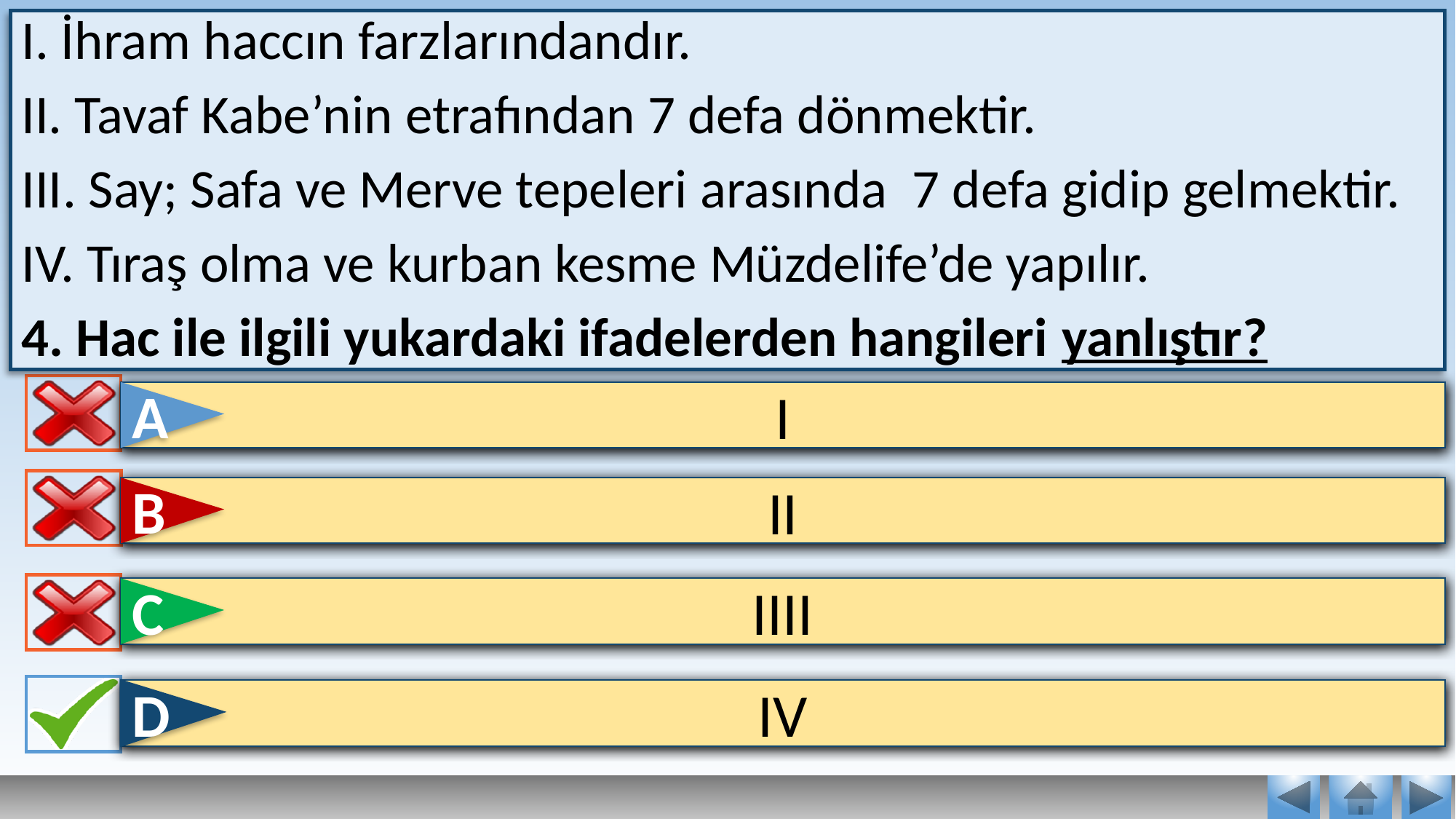

I. İhram haccın farzlarındandır.
II. Tavaf Kabe’nin etrafından 7 defa dönmektir.
III. Say; Safa ve Merve tepeleri arasında  7 defa gidip gelmektir.
IV. Tıraş olma ve kurban kesme Müzdelife’de yapılır.
4. Hac ile ilgili yukardaki ifadelerden hangileri yanlıştır?

A
I

B
II

C
IIII

D
IV